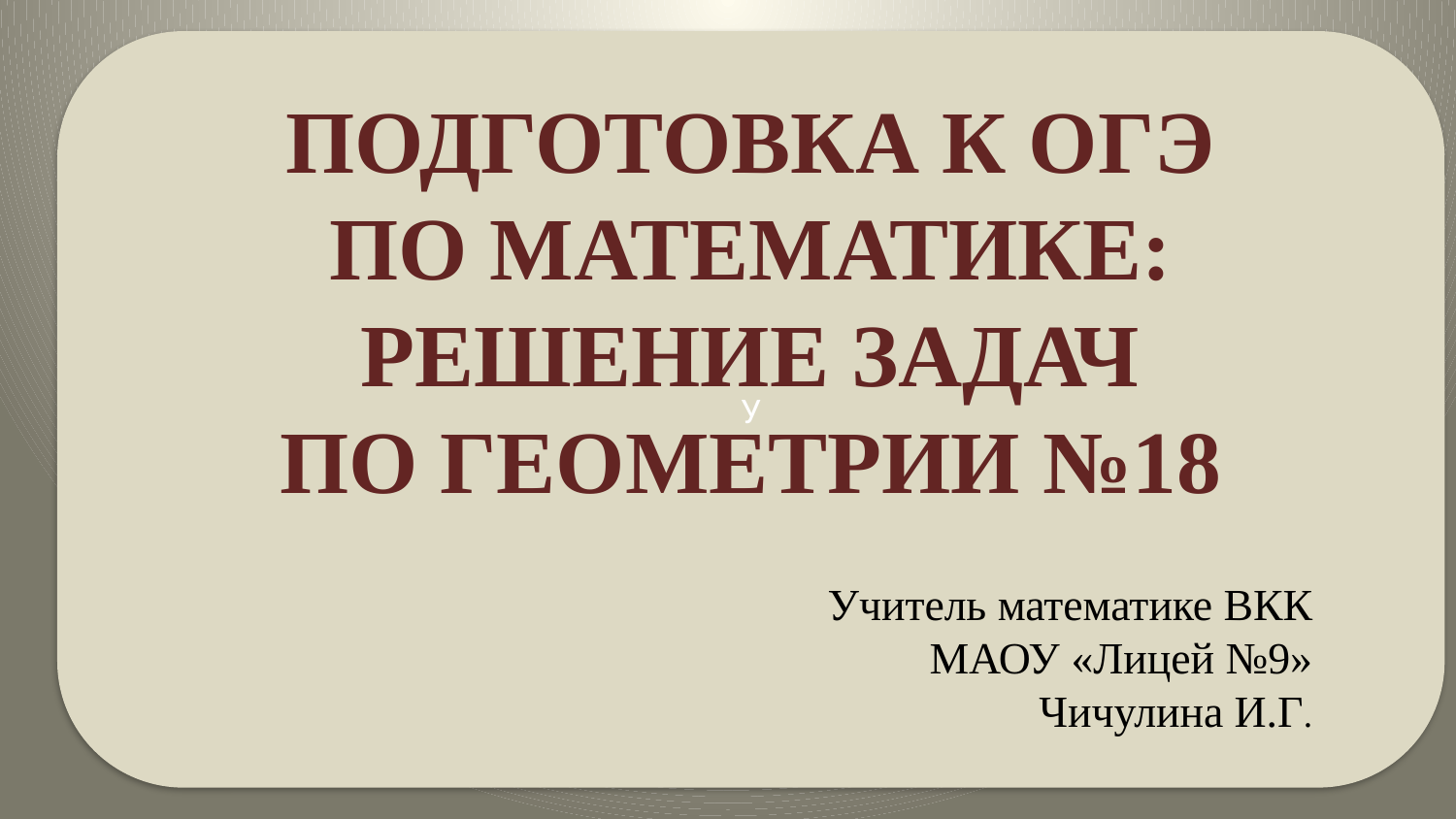

У
Подготовка к ОГЭ
По математике:
Решение задач
По геометрии №18
Учитель математике ВКК
МАОУ «Лицей №9»
Чичулина И.Г.